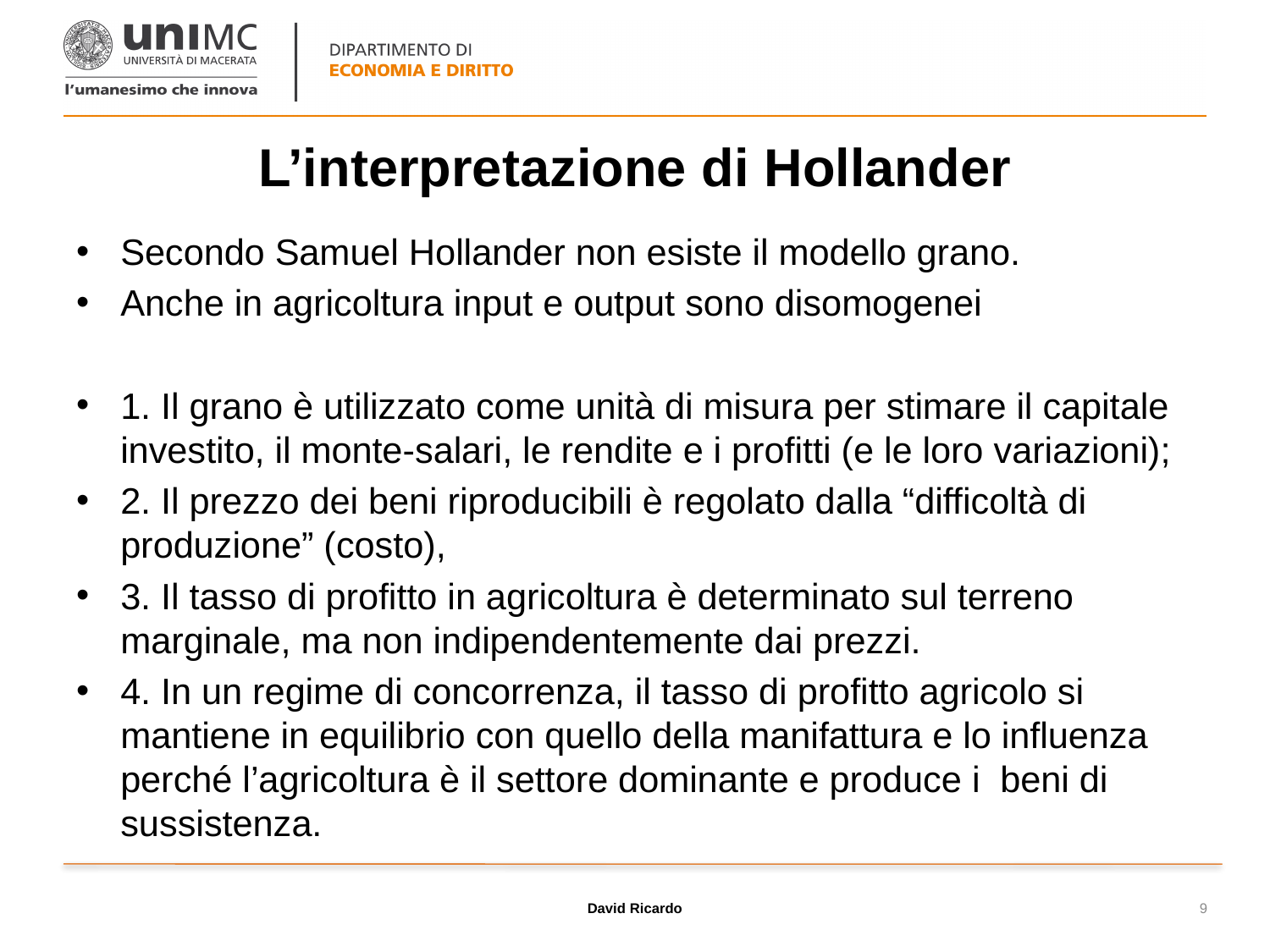

# L’interpretazione di Hollander
Secondo Samuel Hollander non esiste il modello grano.
Anche in agricoltura input e output sono disomogenei

1. Il grano è utilizzato come unità di misura per stimare il capitale investito, il monte-salari, le rendite e i profitti (e le loro variazioni);
2. Il prezzo dei beni riproducibili è regolato dalla “difficoltà di produzione” (costo),
3. Il tasso di profitto in agricoltura è determinato sul terreno marginale, ma non indipendentemente dai prezzi.
4. In un regime di concorrenza, il tasso di profitto agricolo si mantiene in equilibrio con quello della manifattura e lo influenza  perché l’agricoltura è il settore dominante e produce i  beni di sussistenza.

David Ricardo
9